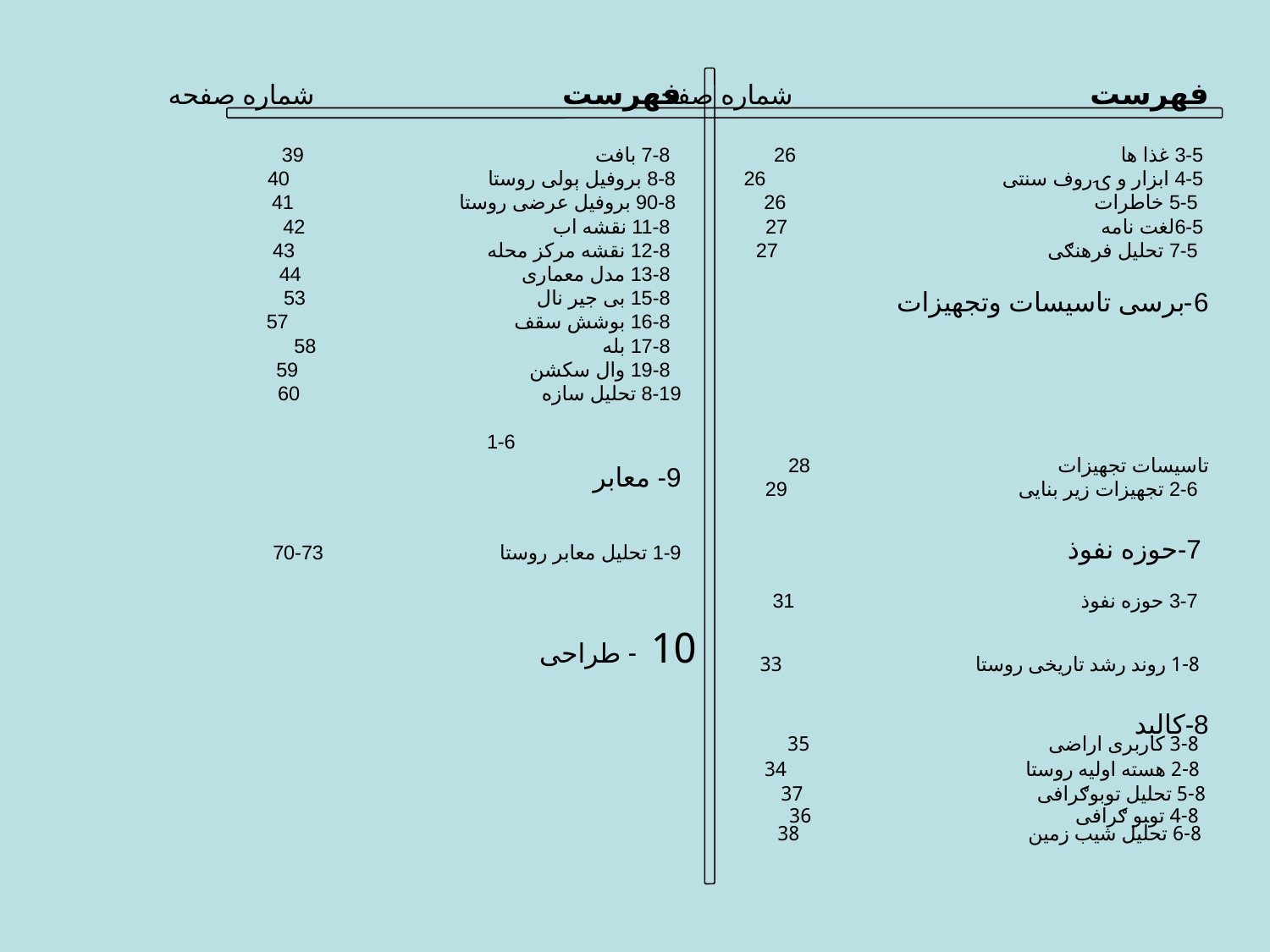

فهرست                              شماره صفحه

  7-8 بافت                                                     39
 8-8 بروفیل ېولی روستا                                    40
 90-8 بروفیل عرضی روستا                              41
  11-8 نقشه اب                                             42
  12-8 نقشه مرکز محله                                   43
  13-8 مدل معماری                                        44
  15-8 بی جیر نال                                          53
  16-8 بوشش سقف                                         57
  17-8 بله                                                    58
  19-8 وال سکشن                                          59
8-19 تحلیل سازه                                            60

9- معابر

1-9 تحلیل معابر روستا                                73-70

فهرست                                    شماره صفحه

 3-5 غذا ها                                                           26
 4-5 ابزار و ۍروف سنتی                                           26
  5-5 خاطرات                                                        26
 6-5لغت نامه                                                         27
  7-5 تحلیل فرهنګی                                                 27

6-برسی تاسیسات وتجهیزات
                                                                                                                                                                                                                                                                                                                                                                                                        1-6 تاسیسات تجهیزات                                             28
  2-6 تجهیزات زیر بنایی                                          29
                                                                                                    7-حوزه نفوذ

  3-7 حوزه نفوذ                                                    31

8-کالبد

10  - طراحی
1-8 روند رشد تاریخی روستا                                      33
2-8 هسته اولیه روستا                                               34
3-8 کاربری اراضی                                               35
4-8 تو‍‍بو ګرافی                                                    36
5-8 تحلیل توبوګرافی                                              37
6-8 تحلیل شیب زمین                                             38